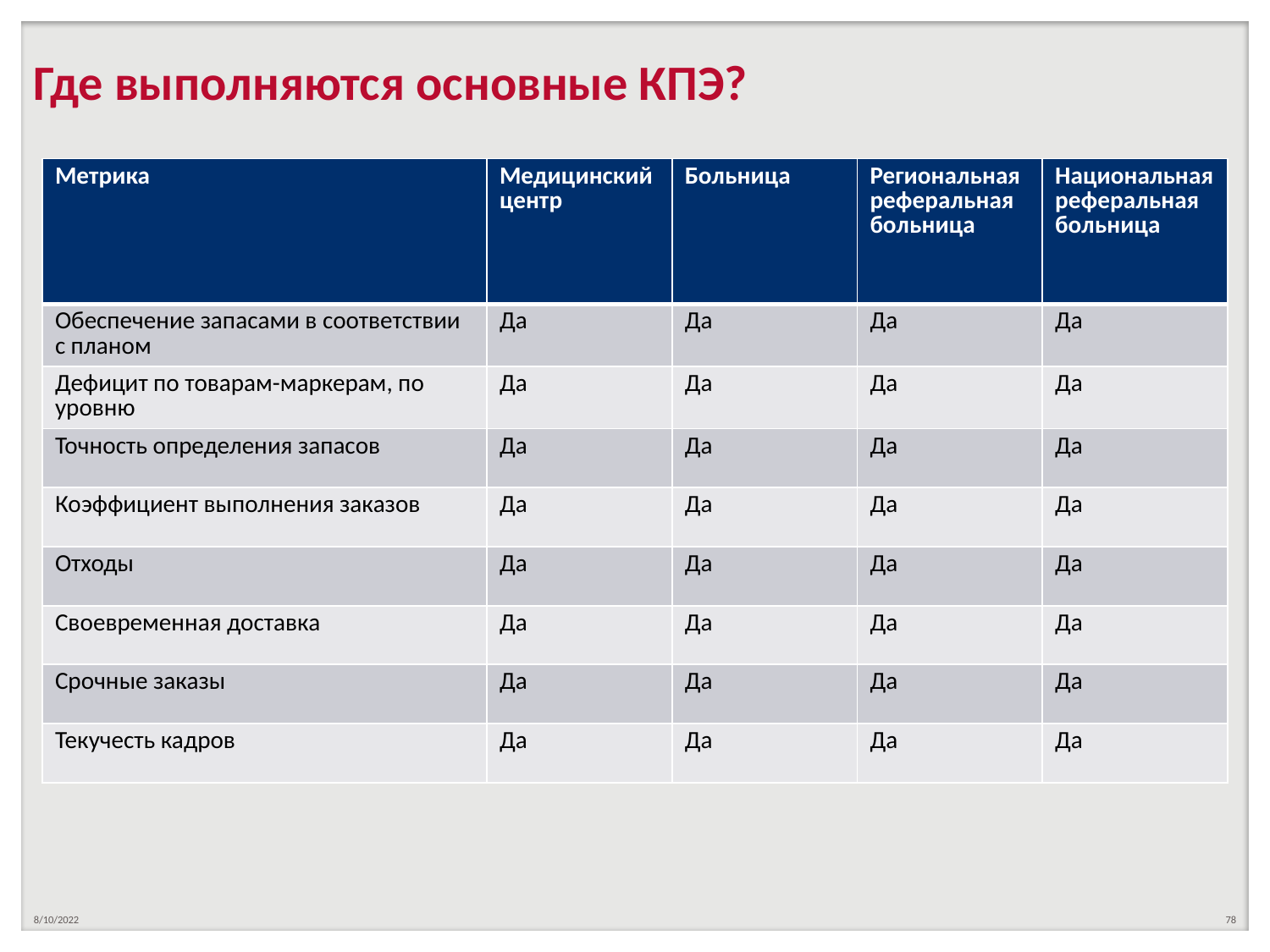

# Где выполняются основные КПЭ?
| Метрика | Медицинский центр | Больница | Региональная реферальная больница | Национальная реферальная больница |
| --- | --- | --- | --- | --- |
| Обеспечение запасами в соответствии с планом | Да | Да | Да | Да |
| Дефицит по товарам-маркерам, по уровню | Да | Да | Да | Да |
| Точность определения запасов | Да | Да | Да | Да |
| Коэффициент выполнения заказов | Да | Да | Да | Да |
| Отходы | Да | Да | Да | Да |
| Своевременная доставка | Да | Да | Да | Да |
| Срочные заказы | Да | Да | Да | Да |
| Текучесть кадров | Да | Да | Да | Да |
8/10/2022
78